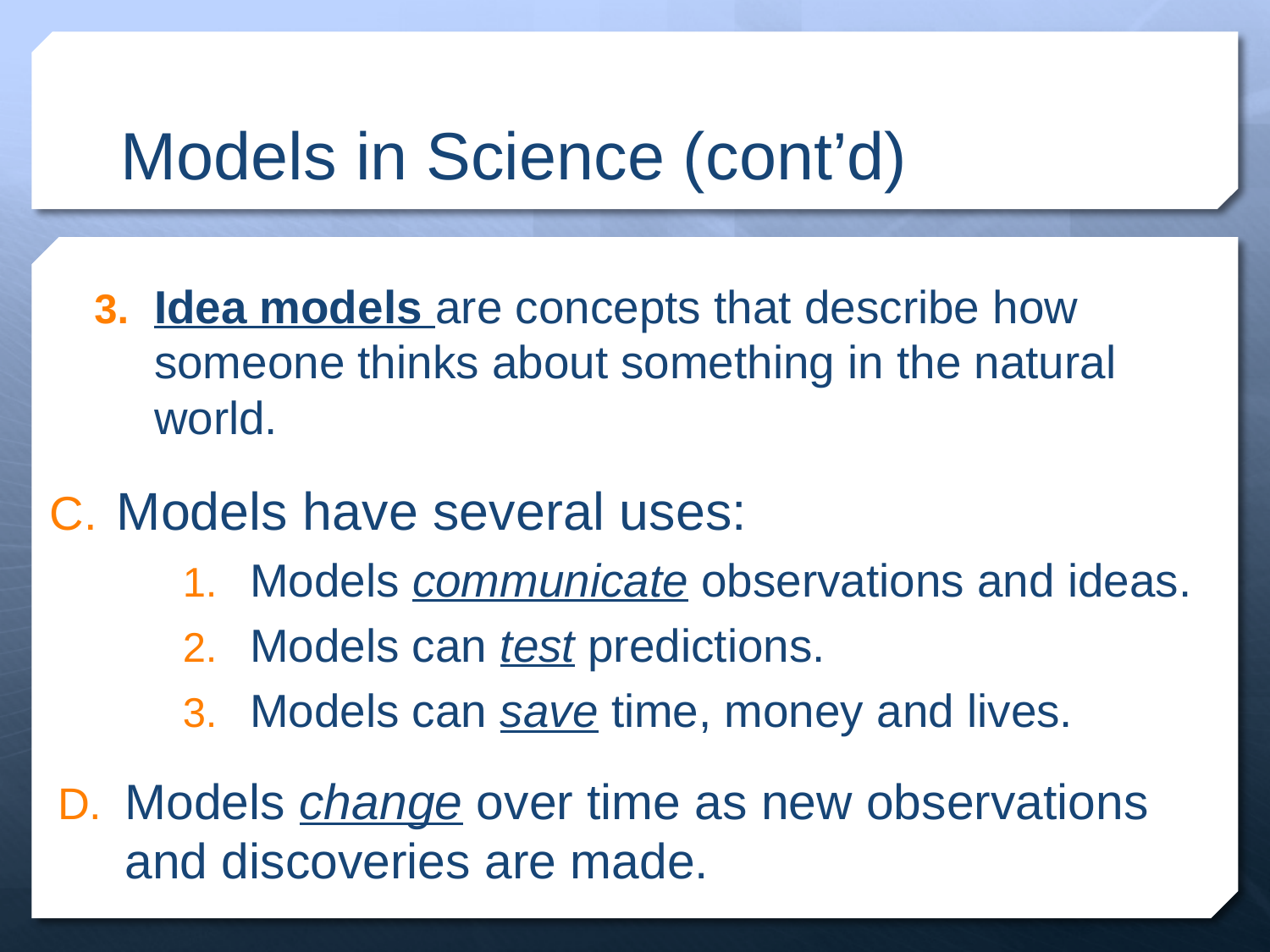

# Models in Science (cont’d)
Idea models are concepts that describe how someone thinks about something in the natural world.
Models have several uses:
Models communicate observations and ideas.
Models can test predictions.
Models can save time, money and lives.
Models change over time as new observations and discoveries are made.